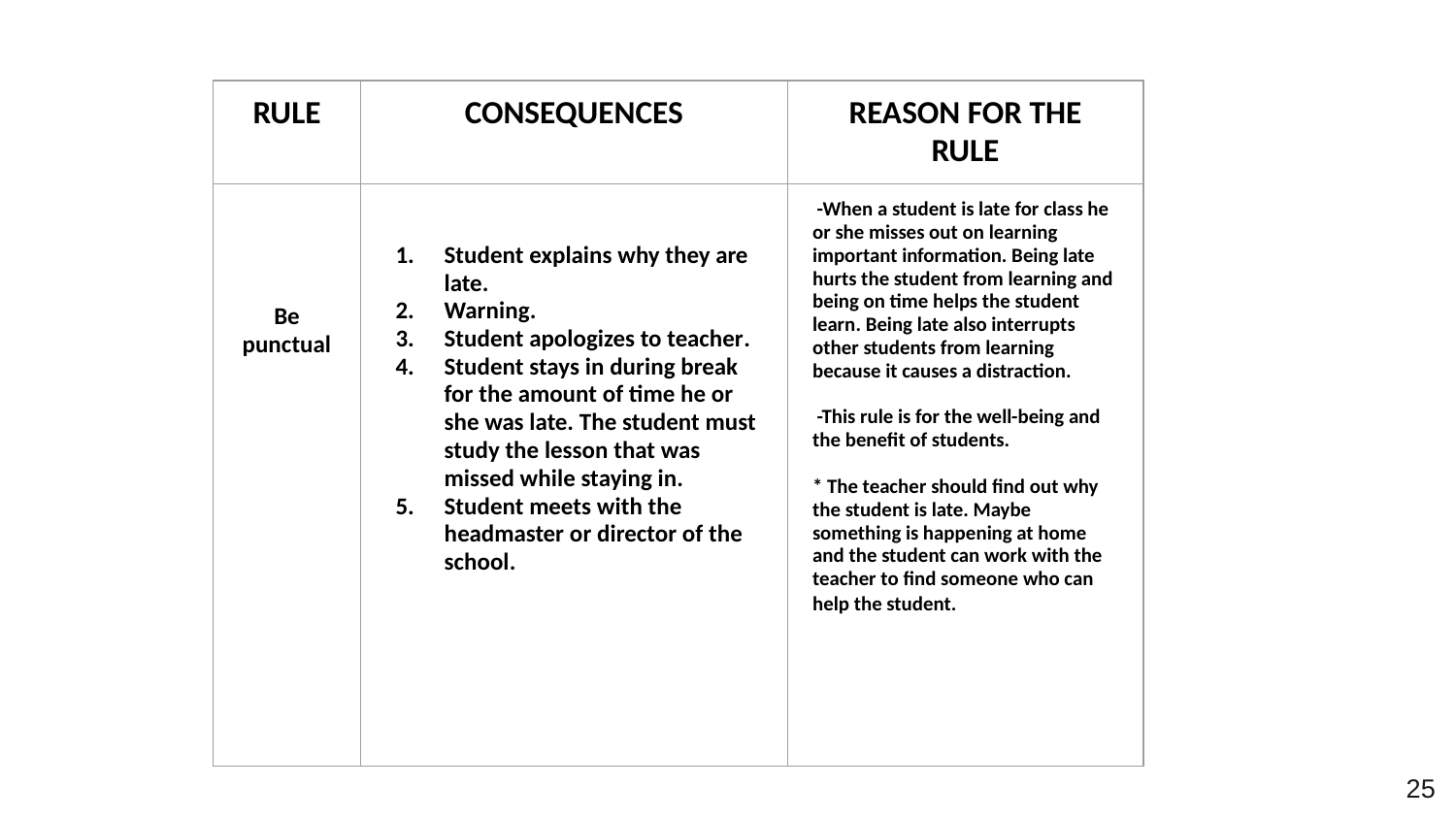

| RULE | CONSEQUENCES | REASON FOR THE RULE |
| --- | --- | --- |
| Be punctual | Student explains why they are late. Warning. Student apologizes to teacher. Student stays in during break for the amount of time he or she was late. The student must study the lesson that was missed while staying in. Student meets with the headmaster or director of the school. | -When a student is late for class he or she misses out on learning important information. Being late hurts the student from learning and being on time helps the student learn. Being late also interrupts other students from learning because it causes a distraction. -This rule is for the well-being and the benefit of students. \* The teacher should find out why the student is late. Maybe something is happening at home and the student can work with the teacher to find someone who can help the student. |
25